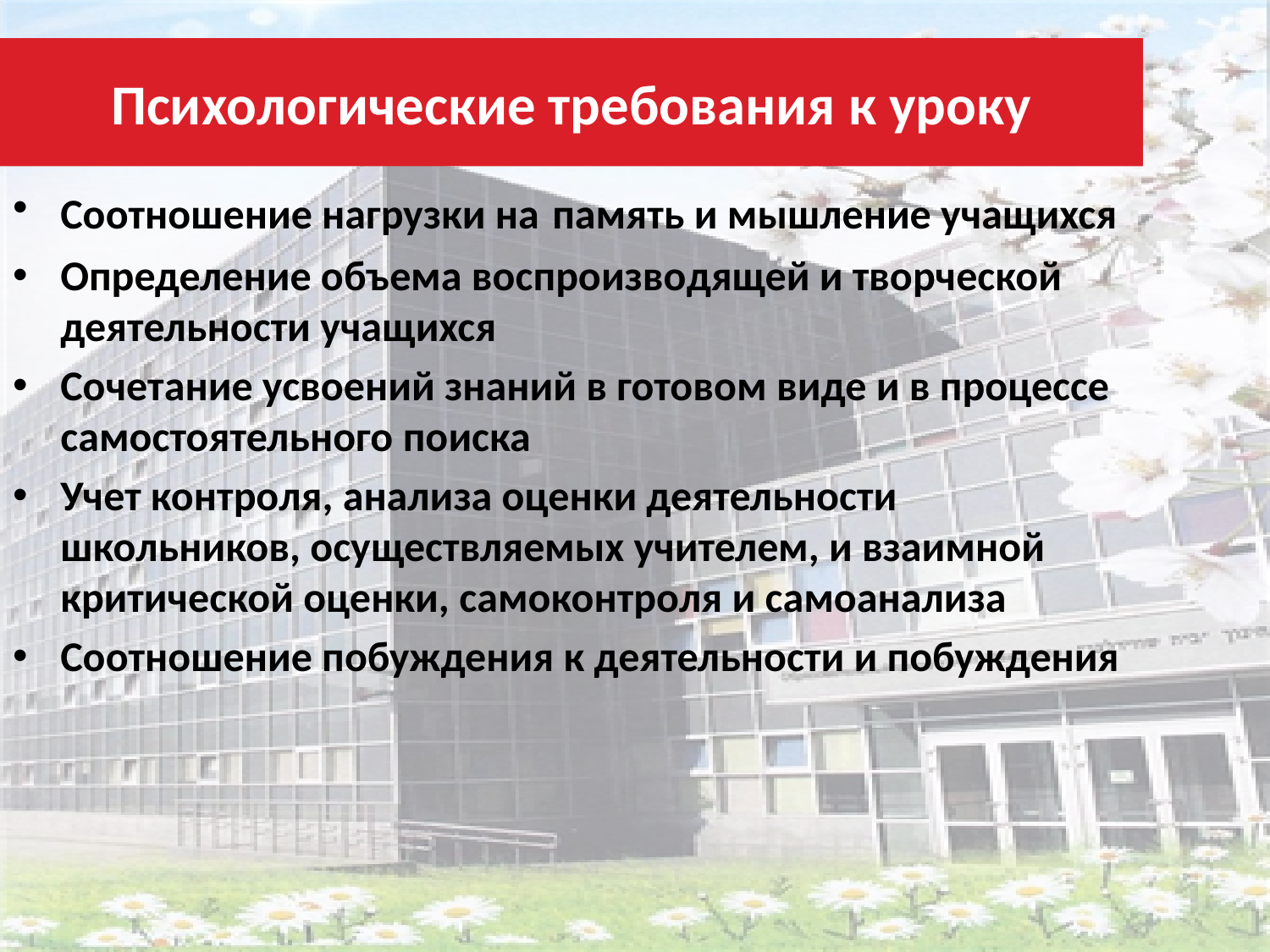

Психологические требования к уроку
Соотношение нагрузки на память и мышление учащихся
Определение объема воспроизводящей и творческой деятельности учащихся
Сочетание усвоений знаний в готовом виде и в процессе самостоятельного поиска
Учет контроля, анализа оценки деятельности школьников, осуществляемых учителем, и взаимной критической оценки, самоконтроля и самоанализа
Соотношение побуждения к деятельности и побуждения